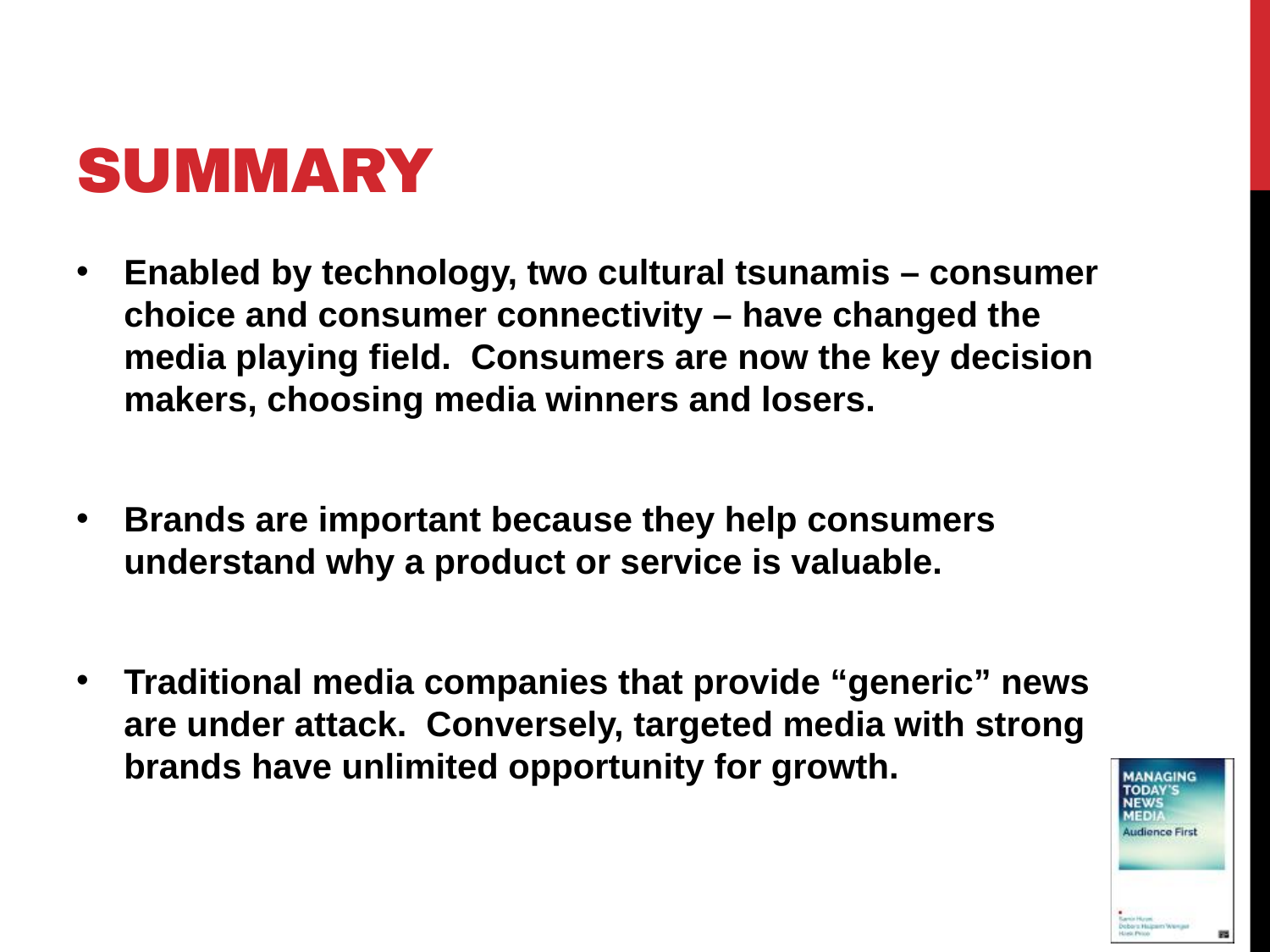

# Summary
Enabled by technology, two cultural tsunamis – consumer choice and consumer connectivity – have changed the media playing field.  Consumers are now the key decision makers, choosing media winners and losers.

Brands are important because they help consumers understand why a product or service is valuable.

Traditional media companies that provide “generic” news are under attack.  Conversely, targeted media with strong brands have unlimited opportunity for growth.